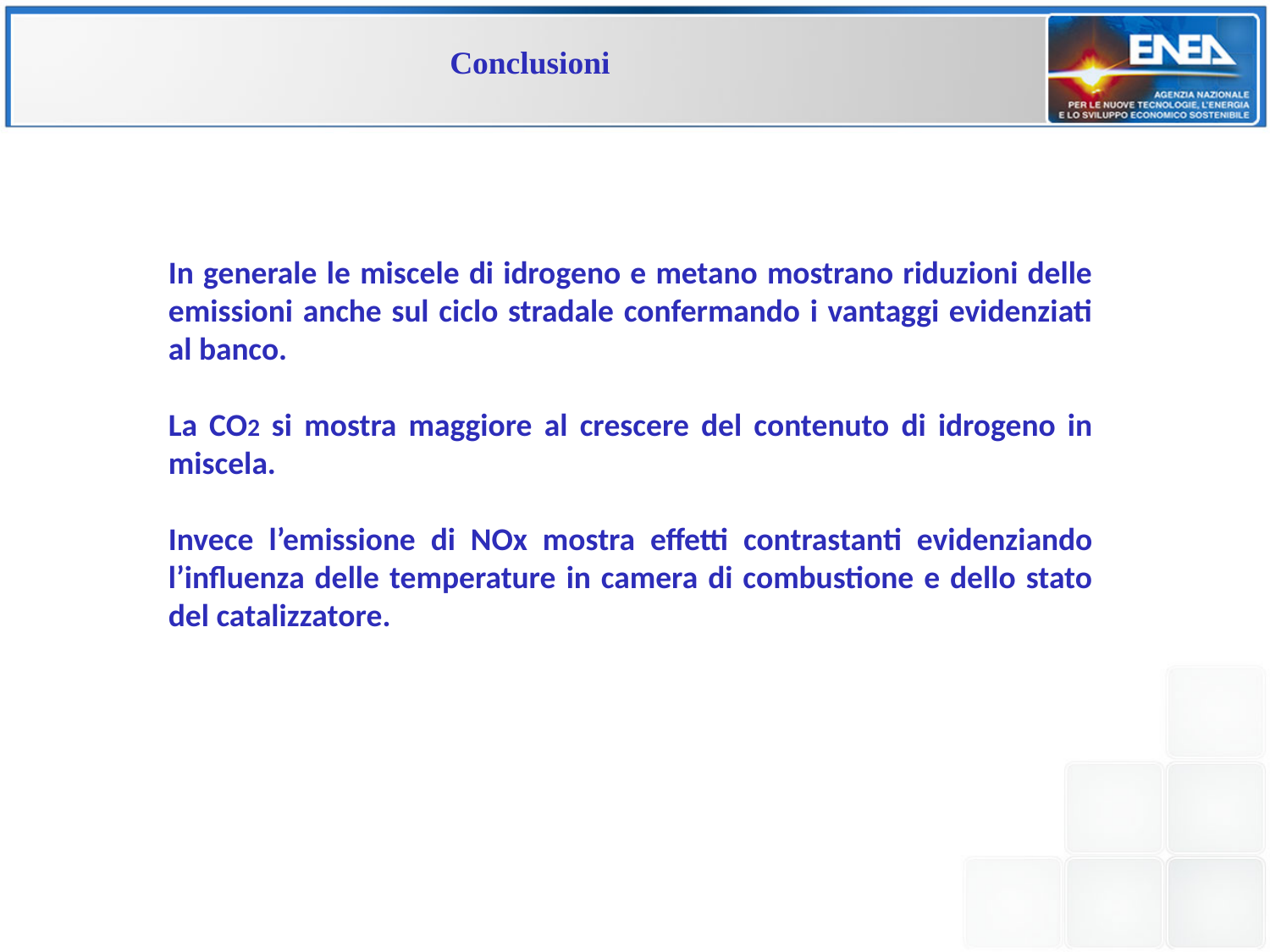

Conclusioni
In generale le miscele di idrogeno e metano mostrano riduzioni delle emissioni anche sul ciclo stradale confermando i vantaggi evidenziati al banco.

La CO2 si mostra maggiore al crescere del contenuto di idrogeno in miscela.

Invece l’emissione di NOx mostra effetti contrastanti evidenziando l’influenza delle temperature in camera di combustione e dello stato del catalizzatore.